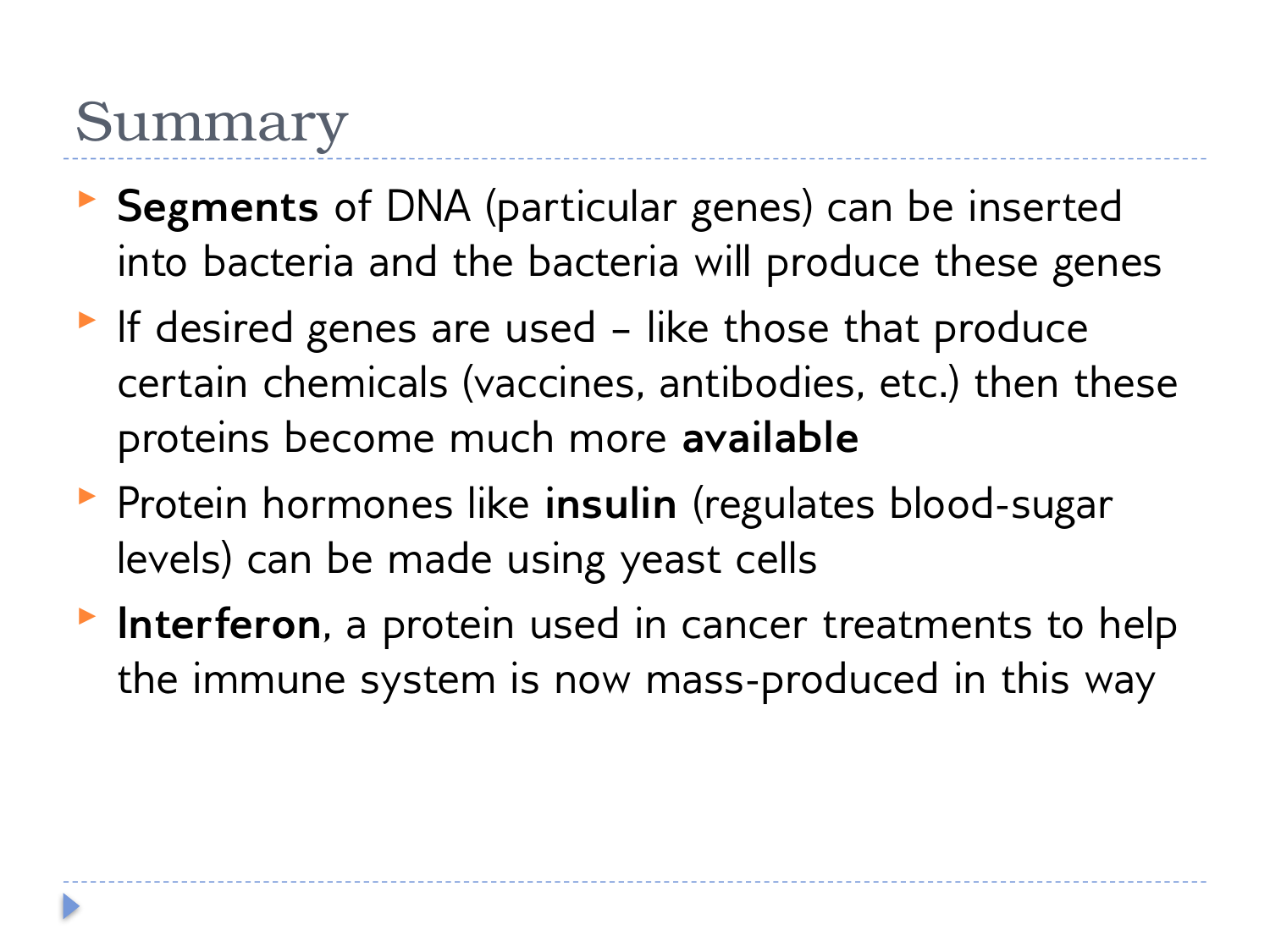

# Summary
Segments of DNA (particular genes) can be inserted into bacteria and the bacteria will produce these genes
If desired genes are used – like those that produce certain chemicals (vaccines, antibodies, etc.) then these proteins become much more available
Protein hormones like insulin (regulates blood-sugar levels) can be made using yeast cells
Interferon, a protein used in cancer treatments to help the immune system is now mass-produced in this way